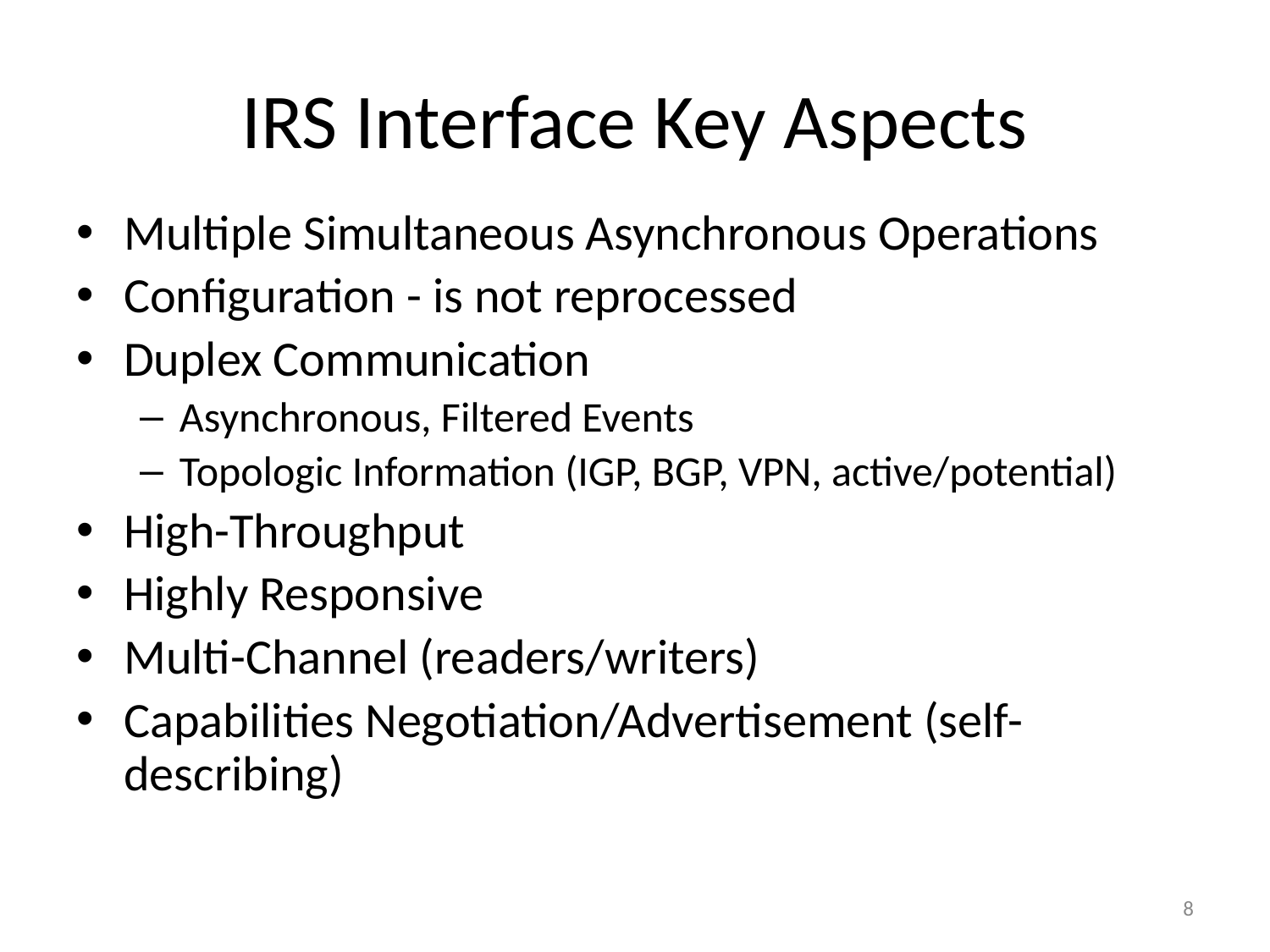

# IRS Interface Key Aspects
Multiple Simultaneous Asynchronous Operations
Configuration - is not reprocessed
Duplex Communication
Asynchronous, Filtered Events
Topologic Information (IGP, BGP, VPN, active/potential)
High-Throughput
Highly Responsive
Multi-Channel (readers/writers)
Capabilities Negotiation/Advertisement (self-describing)

8